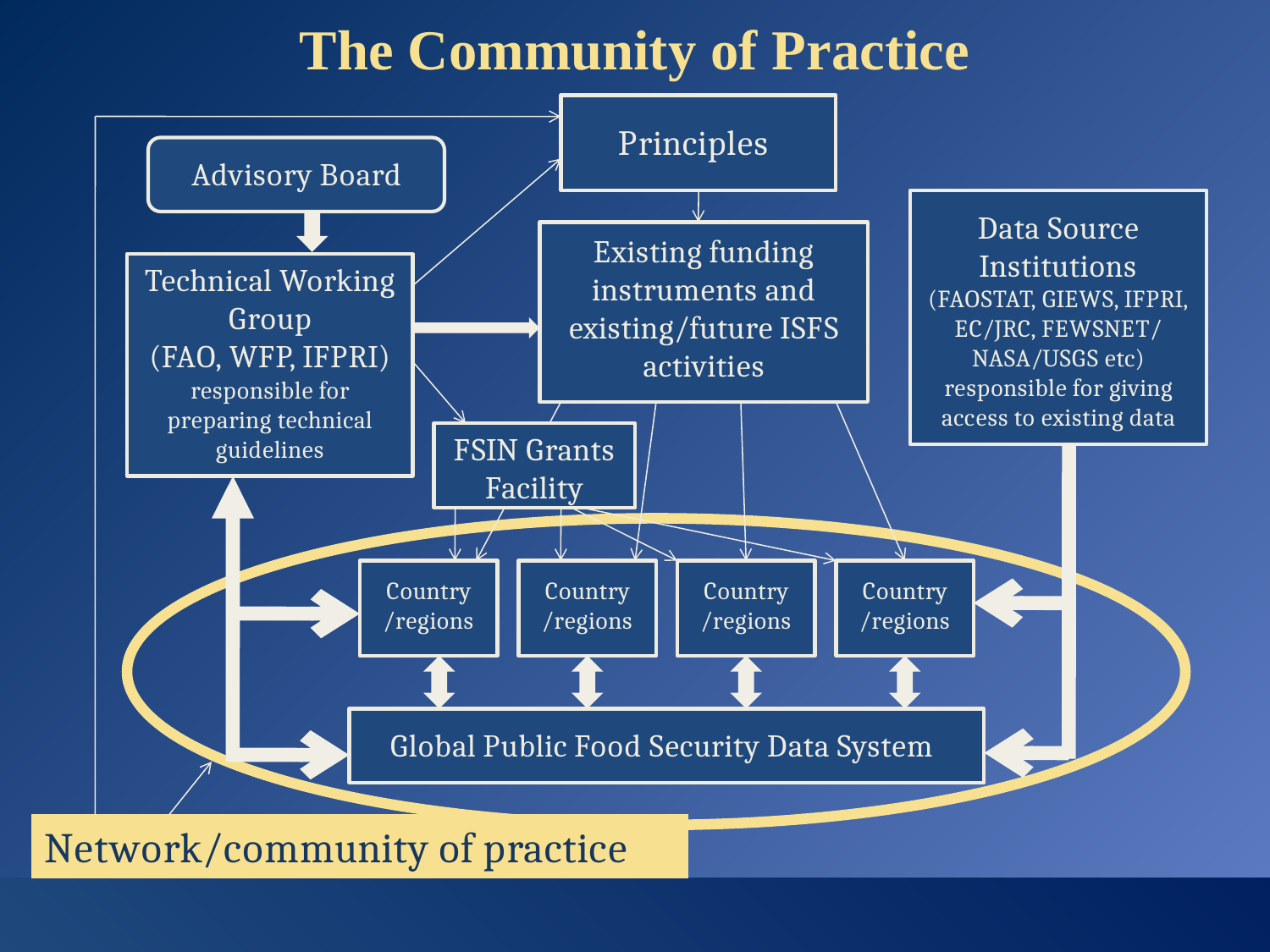

# The Community of Practice

Principles

Advisory Board

Data Source Institutions
(FAOSTAT, GIEWS, IFPRI, EC/JRC, FEWSNET/ NASA/USGS etc) responsible for giving access to existing data

Existing funding instruments and existing/future ISFS activities

Technical Working Group
(FAO, WFP, IFPRI) responsible for preparing technical guidelines

FSIN Grants Facility

Country/regions
Country/regions
Country/regions
Country/regions

Global Public Food Security Data System
Network/community of practice